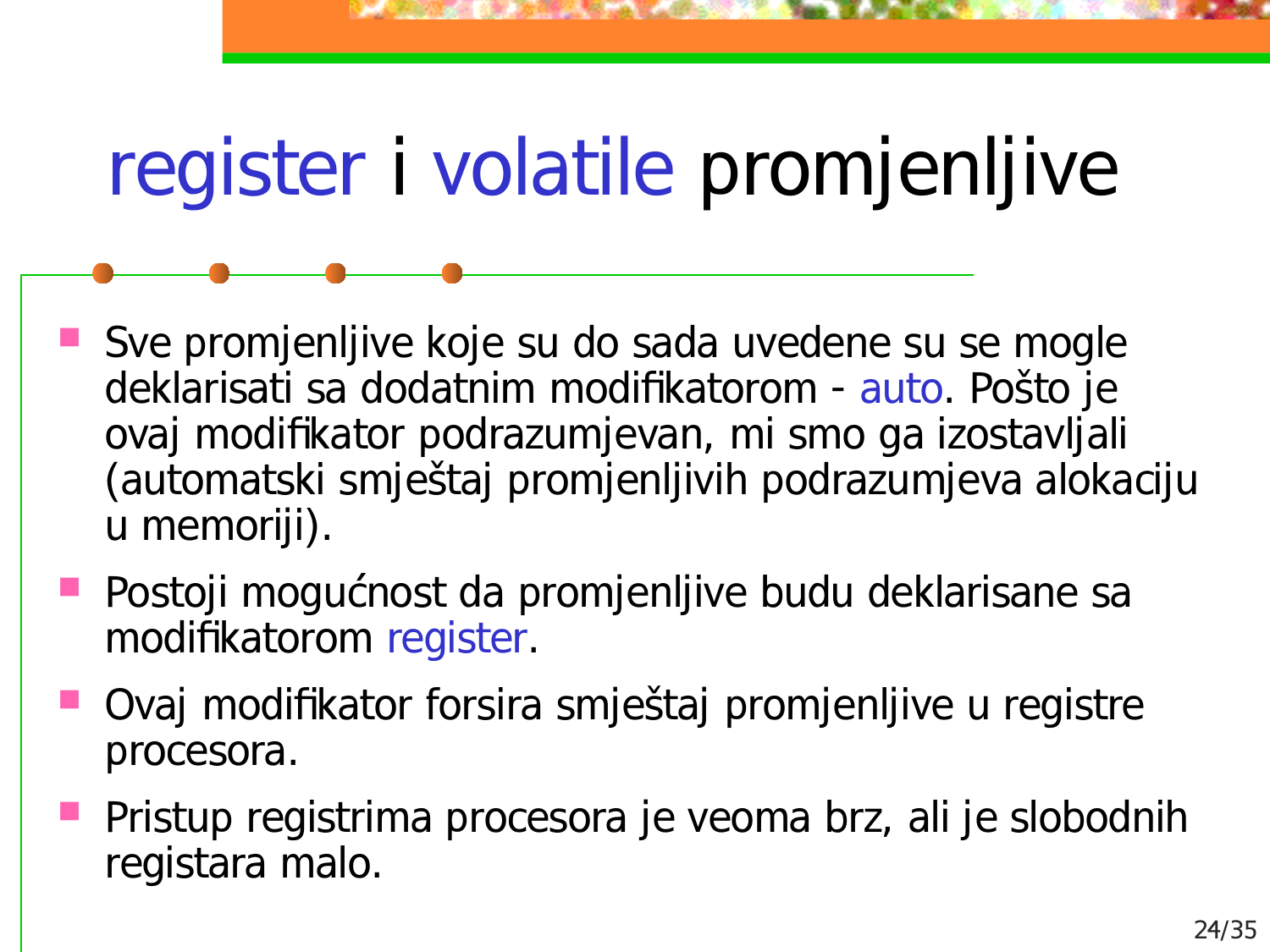

# register i volatile promjenljive
Sve promjenljive koje su do sada uvedene su se mogle deklarisati sa dodatnim modifikatorom - auto. Pošto je ovaj modifikator podrazumjevan, mi smo ga izostavljali (automatski smještaj promjenljivih podrazumjeva alokaciju u memoriji).
Postoji mogućnost da promjenljive budu deklarisane sa modifikatorom register.
Ovaj modifikator forsira smještaj promjenljive u registre procesora.
Pristup registrima procesora je veoma brz, ali je slobodnih registara malo.
24/35